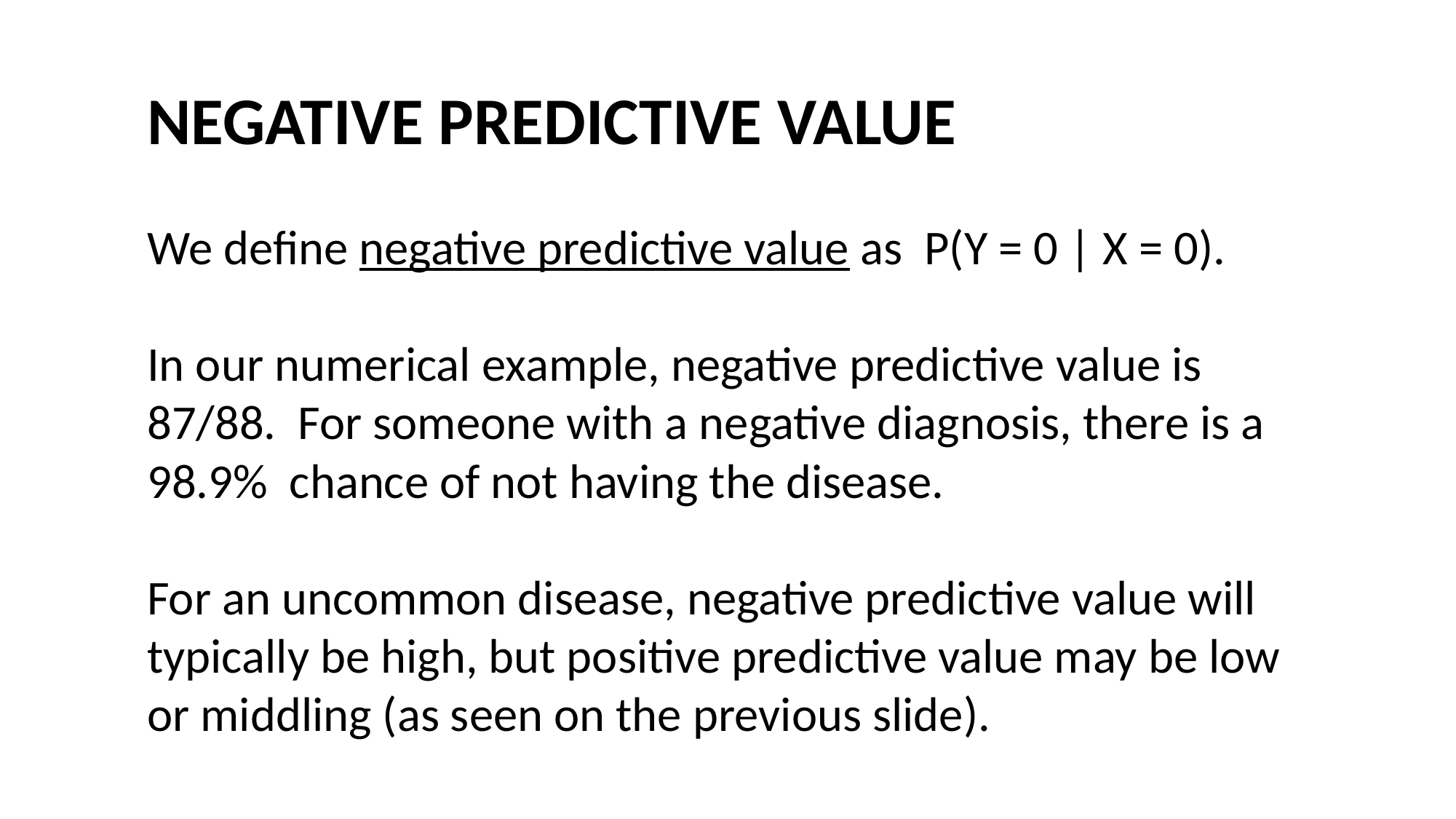

#
NEGATIVE PREDICTIVE VALUE

We define negative predictive value as  P(Y = 0 | X = 0).

In our numerical example, negative predictive value is  87/88.  For someone with a negative diagnosis, there is a  98.9%  chance of not having the disease.

For an uncommon disease, negative predictive value will typically be high, but positive predictive value may be low or middling (as seen on the previous slide).